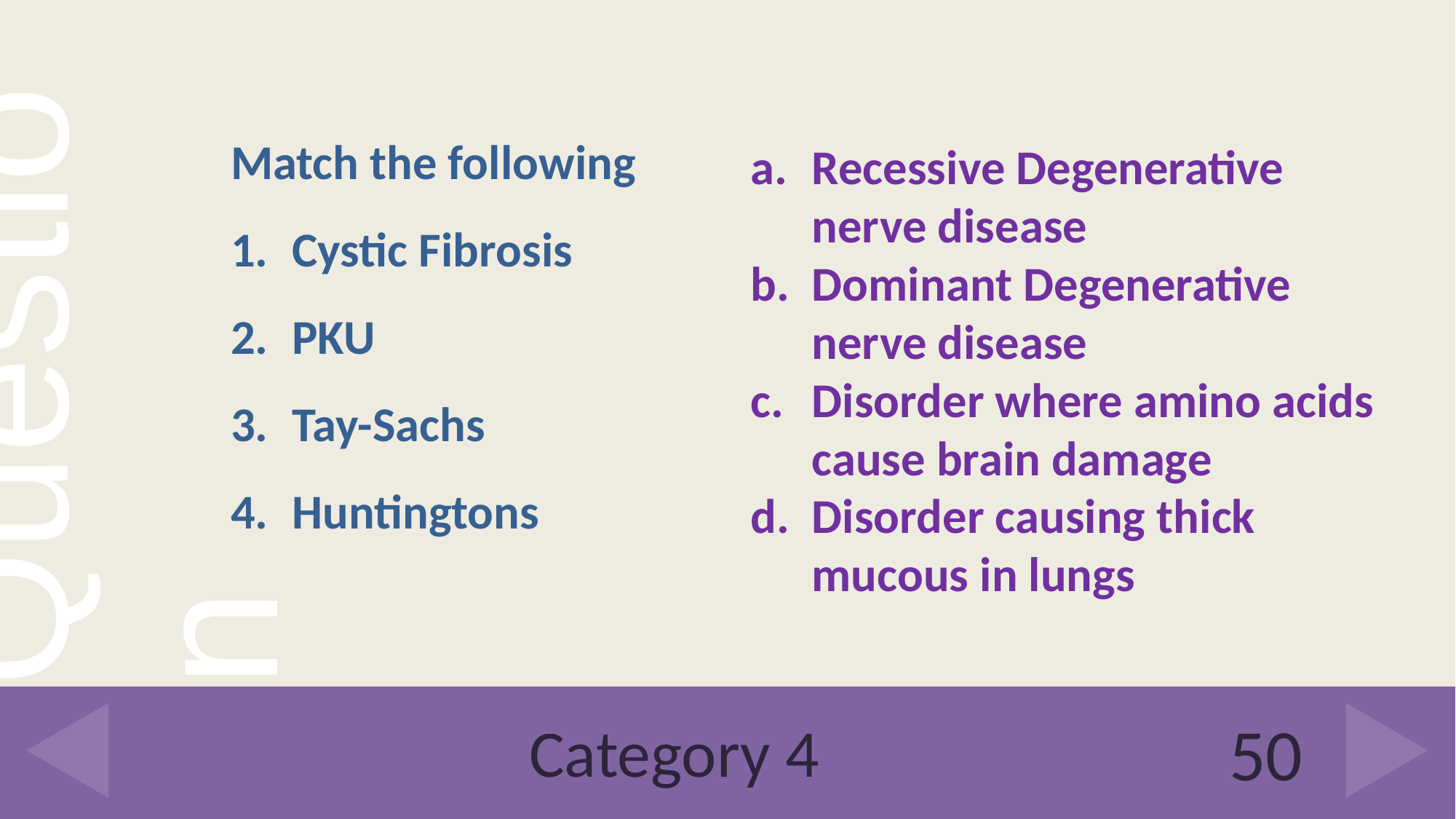

Match the following
Cystic Fibrosis
PKU
Tay-Sachs
Huntingtons

Recessive Degenerative nerve disease
Dominant Degenerative nerve disease
Disorder where amino acids cause brain damage
Disorder causing thick mucous in lungs

# Category 4
50